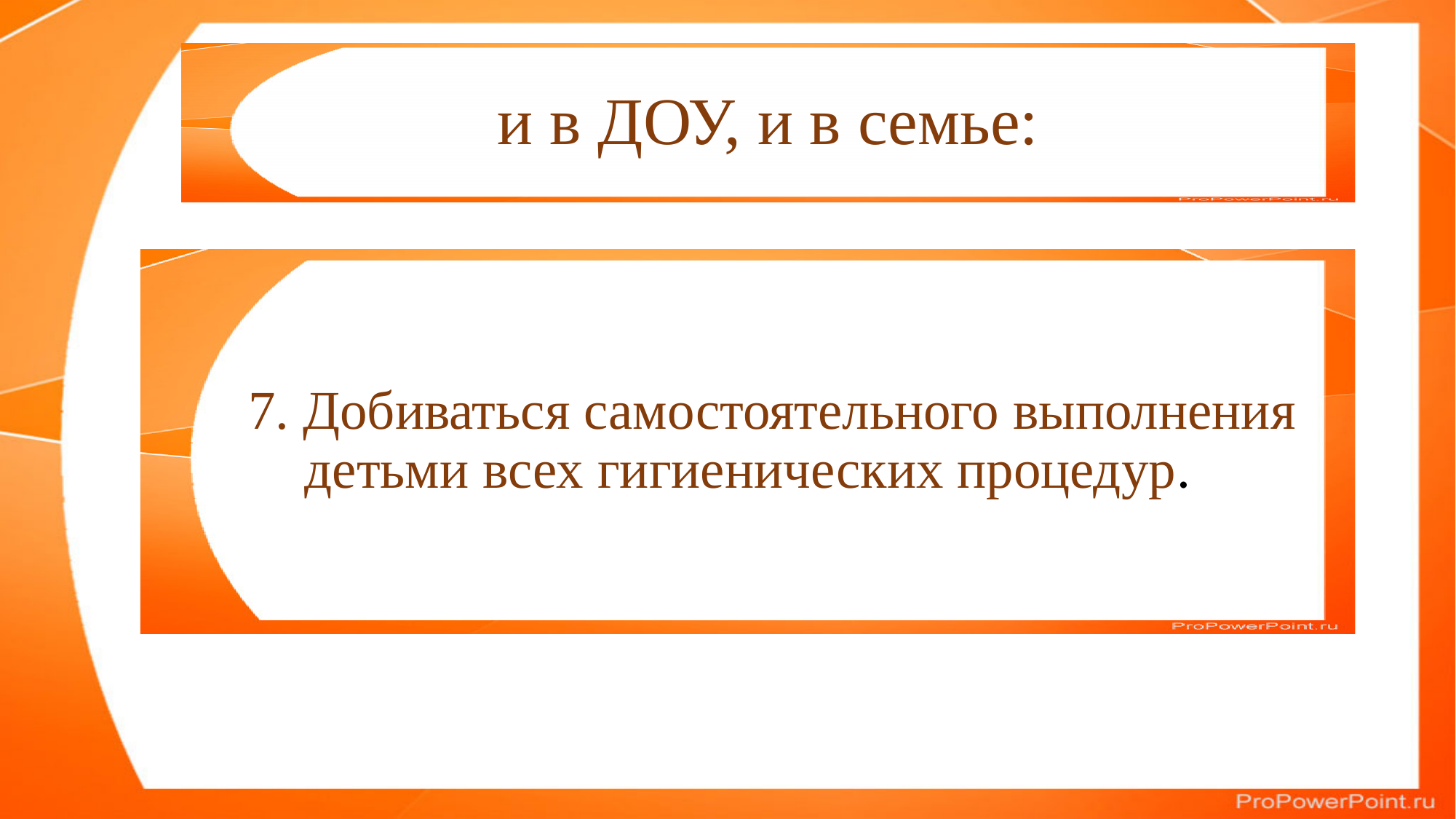

# и в ДОУ, и в семье:

    7. Добиваться самостоятельного выполнения детьми всех гигиенических процедур.